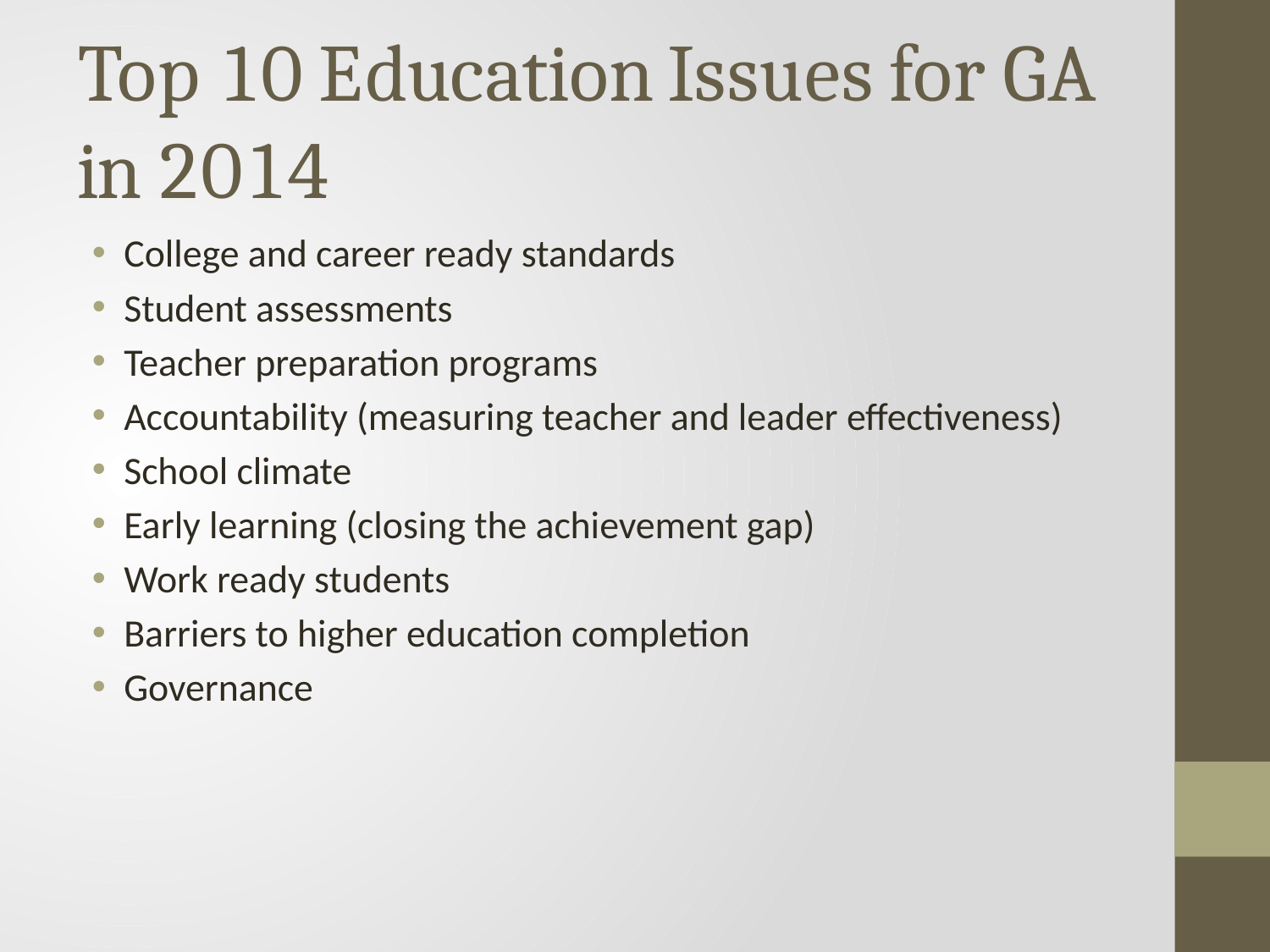

# Top 10 Education Issues for GA in 2014
College and career ready standards
Student assessments
Teacher preparation programs
Accountability (measuring teacher and leader effectiveness)
School climate
Early learning (closing the achievement gap)
Work ready students
Barriers to higher education completion
Governance